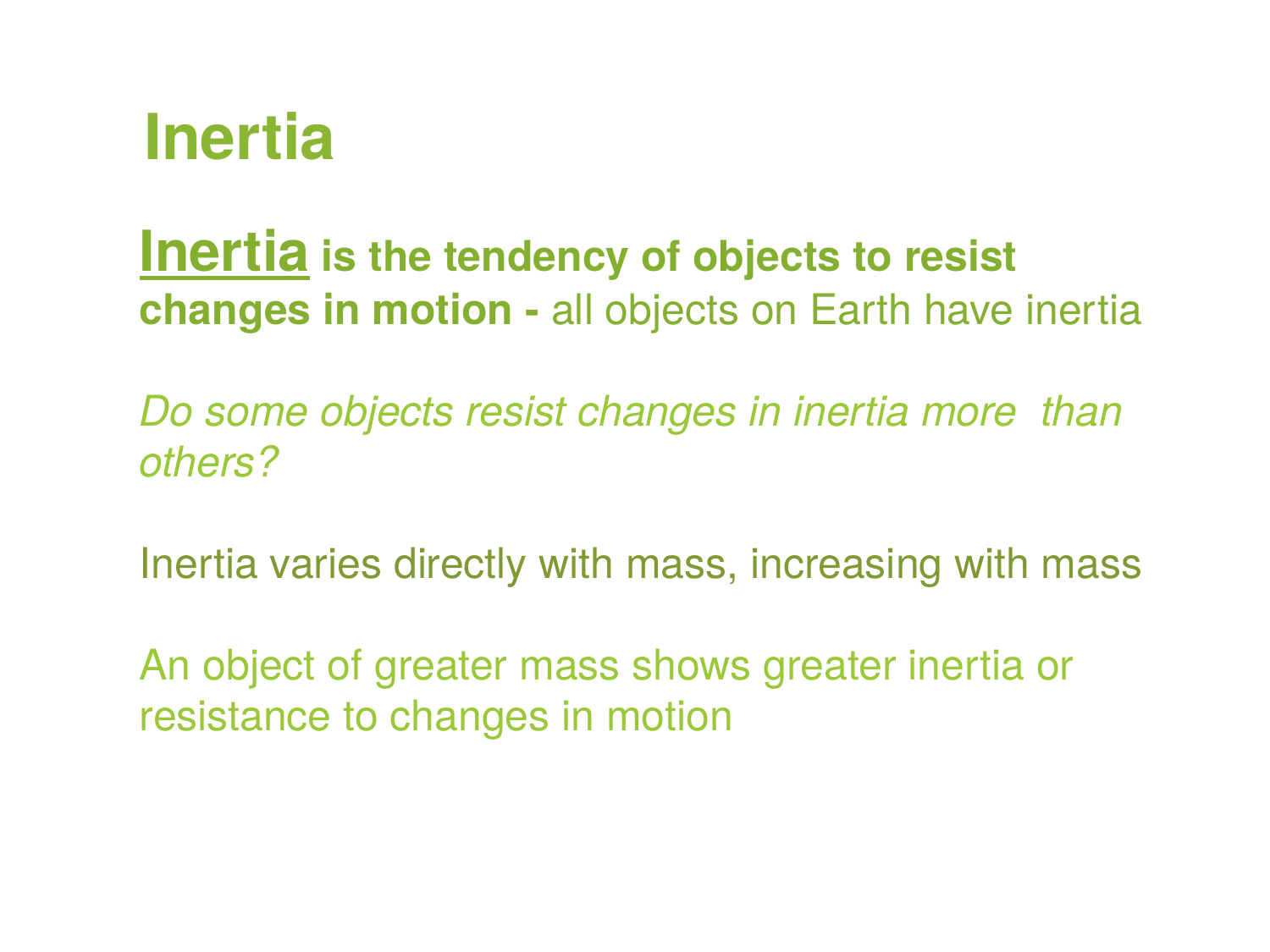

Inertia
Inertia is the tendency of objects to resist changes in motion - all objects on Earth have inertia

Do some objects resist changes in inertia more  than others?

Inertia varies directly with mass, increasing with mass

An object of greater mass shows greater inertia or resistance to changes in motion